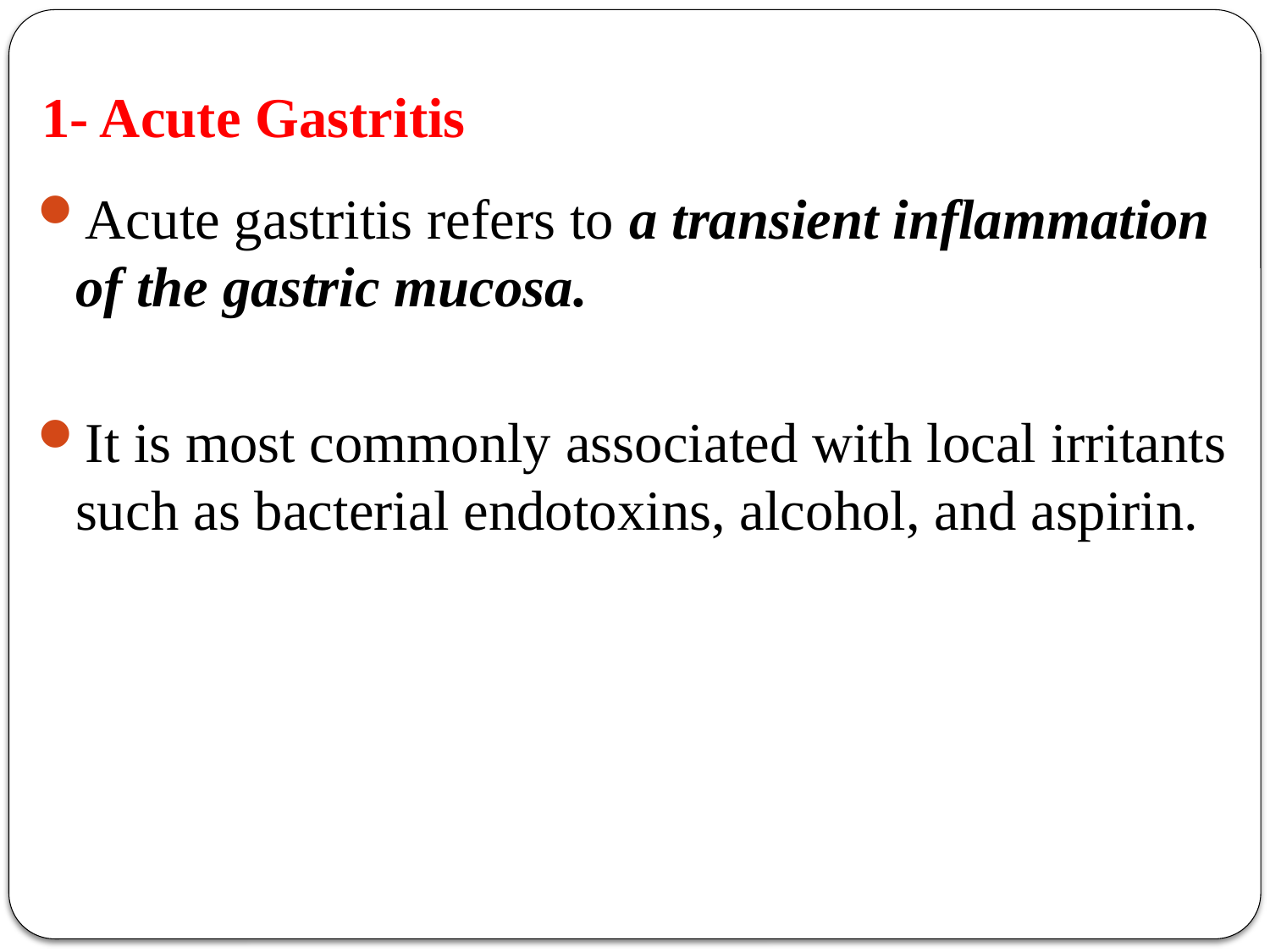

# 1- Acute Gastritis
Acute gastritis refers to a transient inflammation of the gastric mucosa.

It is most commonly associated with local irritants such as bacterial endotoxins, alcohol, and aspirin.